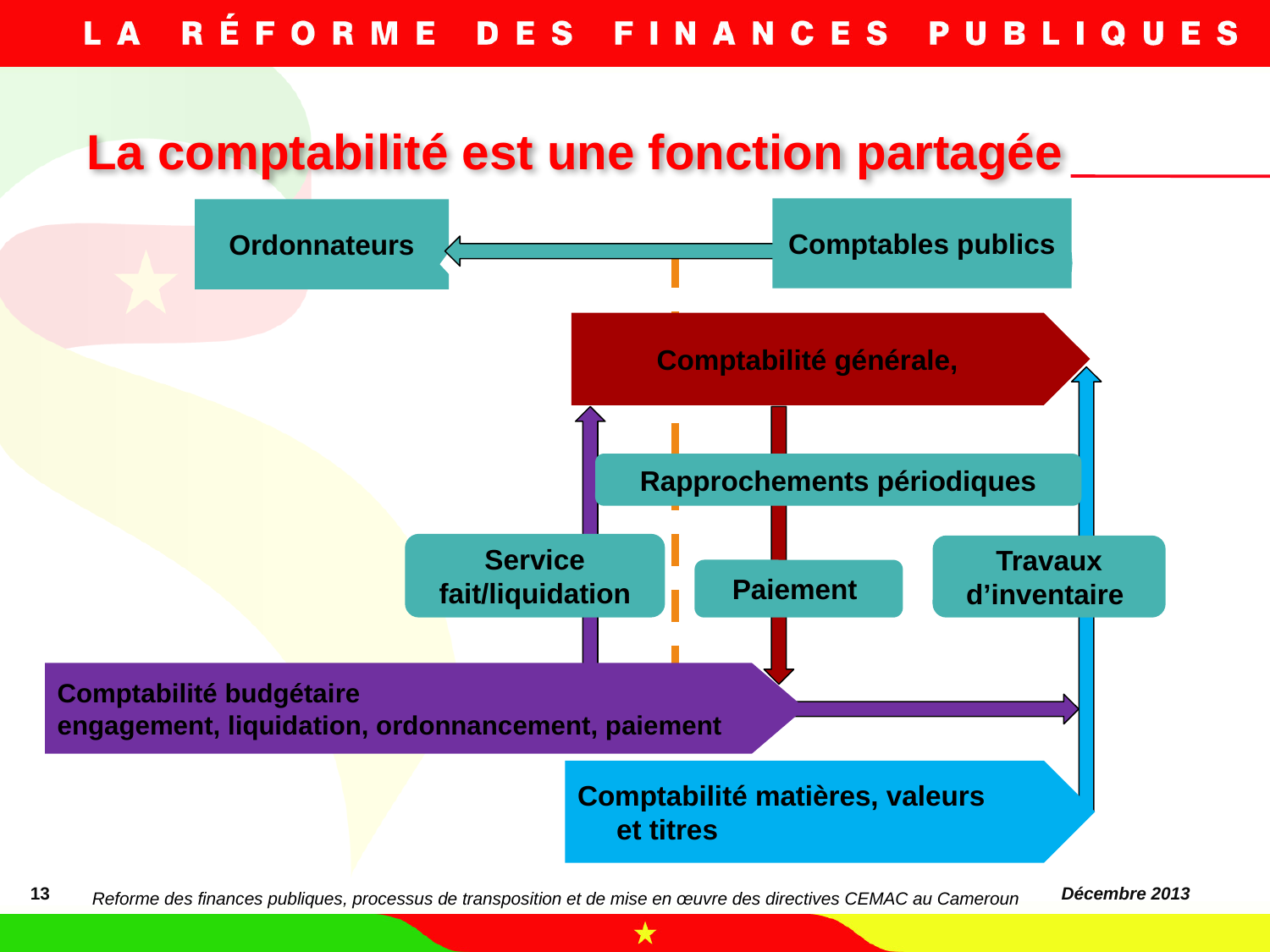

La comptabilité est une fonction partagée

Comptables publics
Ordonnateurs

Comptabilité générale,

Rapprochements périodiques
Service fait/liquidation
Travaux d’inventaire
Paiement
Comptabilité budgétaire
engagement, liquidation, ordonnancement, paiement

Comptabilité matières, valeurs               et titres
13
Reforme des finances publiques, processus de transposition et de mise en œuvre des directives CEMAC au Cameroun
Décembre 2013